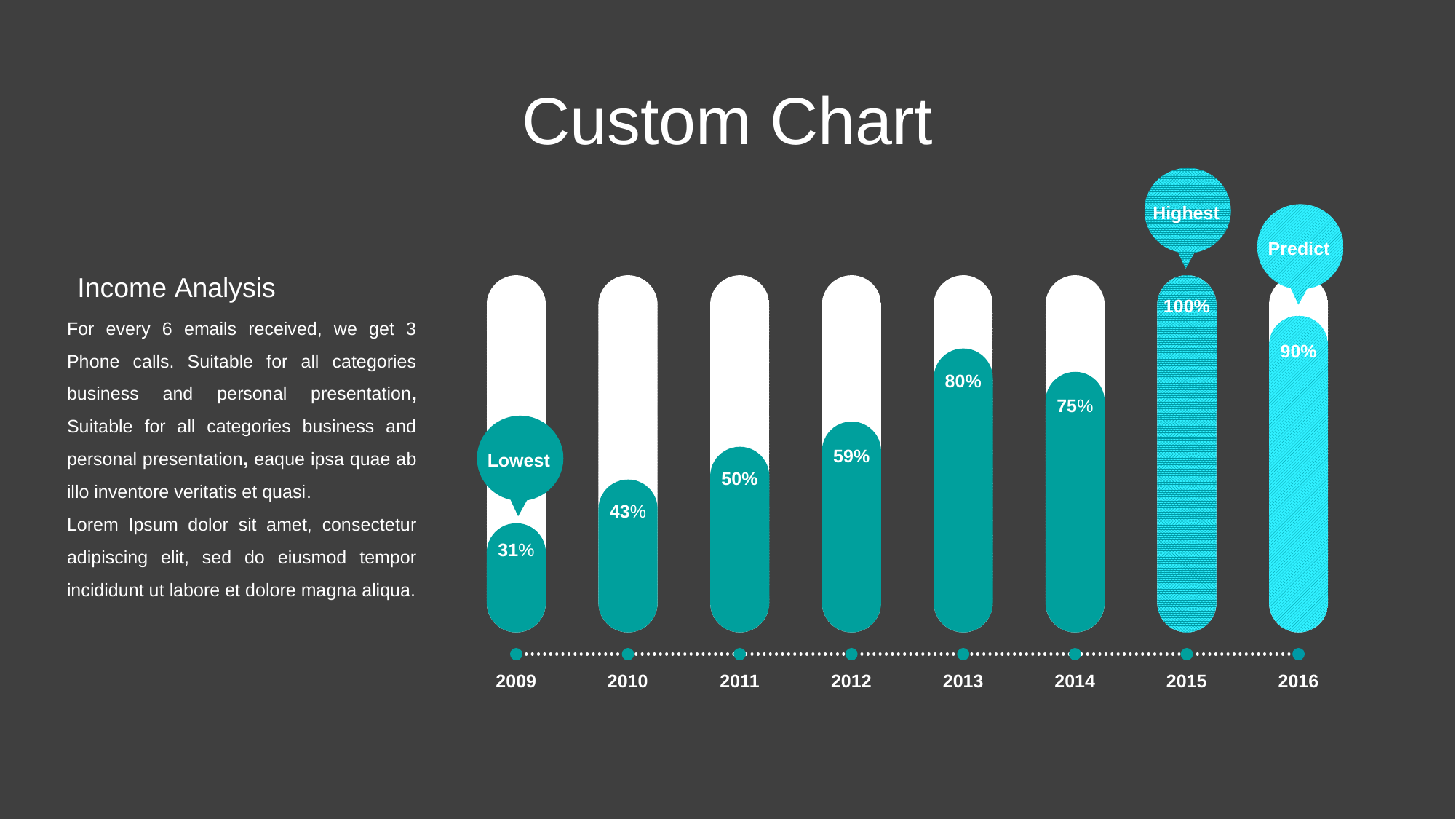

# Custom Chart

Highest

Predict
Income Analysis

100%
For every 6 emails received, we get 3 Phone calls. Suitable for all categories business and personal presentation, Suitable for all categories business and personal presentation, eaque ipsa quae ab illo inventore veritatis et quasi.
Lorem Ipsum dolor sit amet, consectetur adipiscing elit, sed do eiusmod tempor incididunt ut labore et dolore magna aliqua.

90%

80%

75%

59%

Lowest
50%

43%

31%

2009
2010
2011
2012
2013
2014
2015
2016